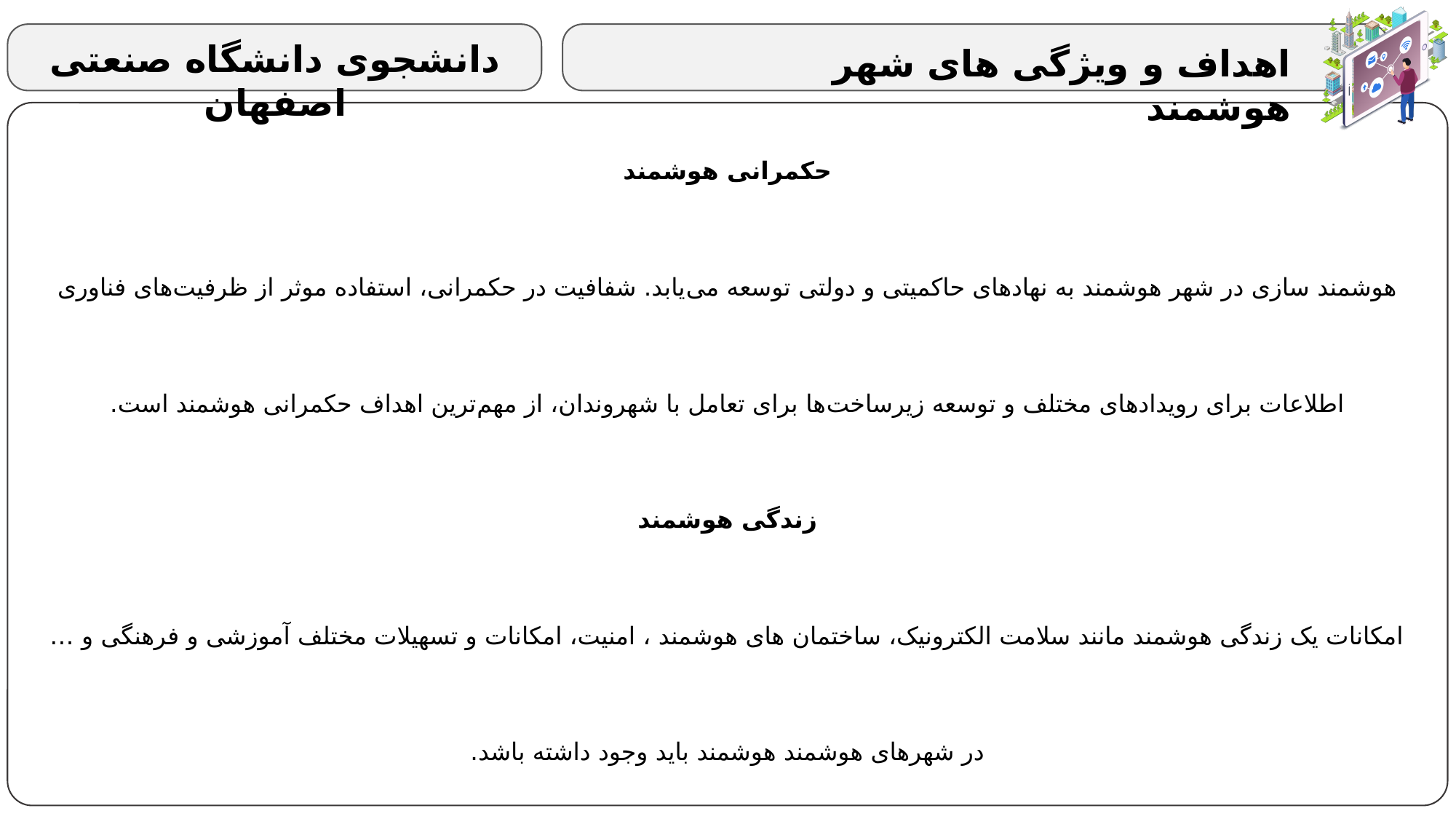

دانشجوی دانشگاه صنعتی اصفهان
اهداف و ویژگی های شهر هوشمند
حکمرانی هوشمند
هوشمند سازی در شهر هوشمند به نهادهای حاکمیتی و دولتی توسعه می‌یابد. شفافیت در حکمرانی، استفاده موثر از ظرفیت‌های فناوری اطلاعات برای رویدادهای مختلف و توسعه زیرساخت‌ها برای تعامل با شهروندان، از مهم‌ترین اهداف حکمرانی هوشمند است.
زندگی هوشمند
امکانات یک زندگی هوشمند مانند سلامت الکترونیک، ساختمان های هوشمند ، امنیت، امکانات و تسهیلات مختلف آموزشی و فرهنگی و … در شهرهای هوشمند هوشمند باید وجود داشته باشد.